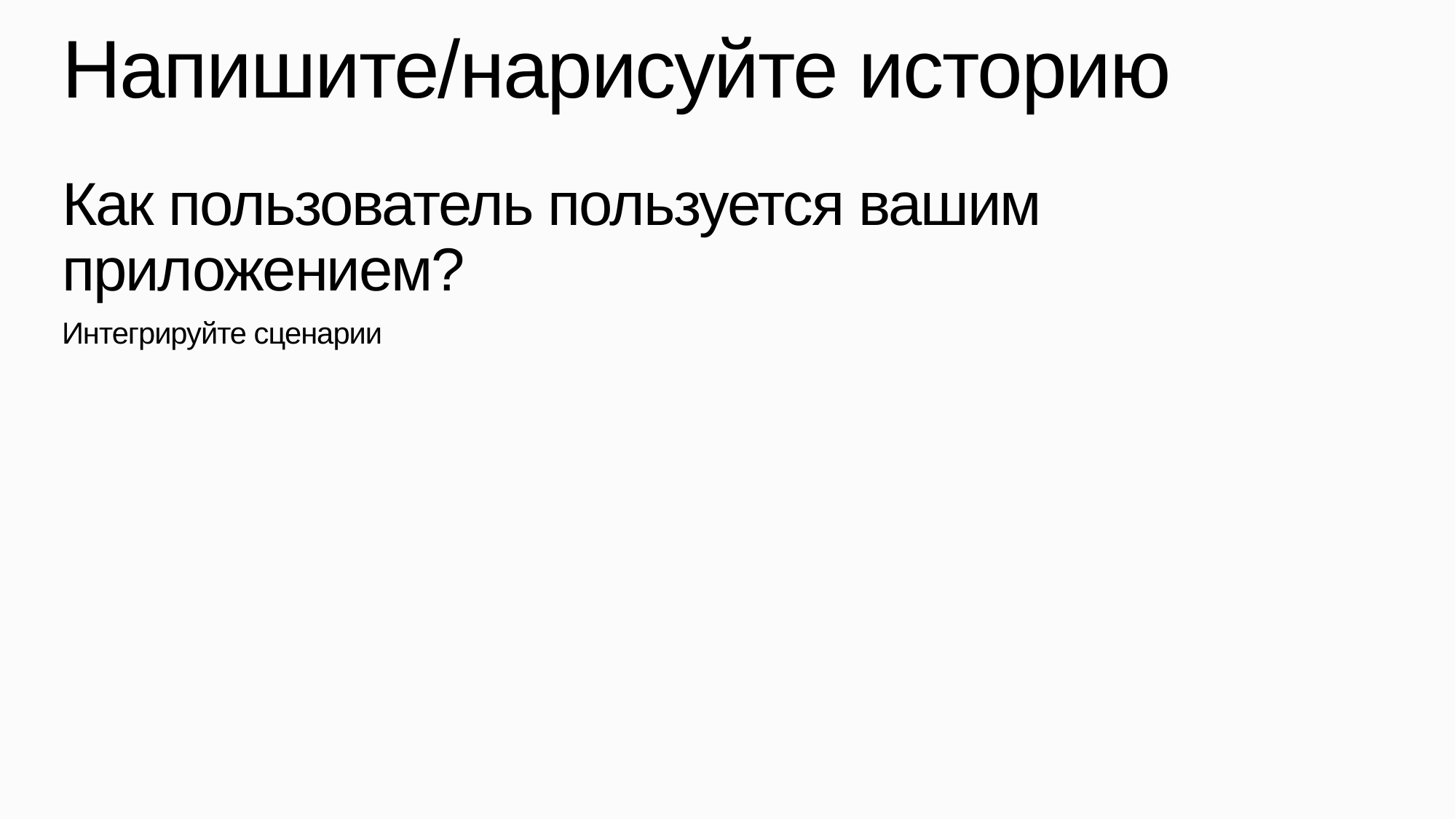

# Напишите/нарисуйте историю
Как пользователь пользуется вашим приложением?
Интегрируйте сценарии